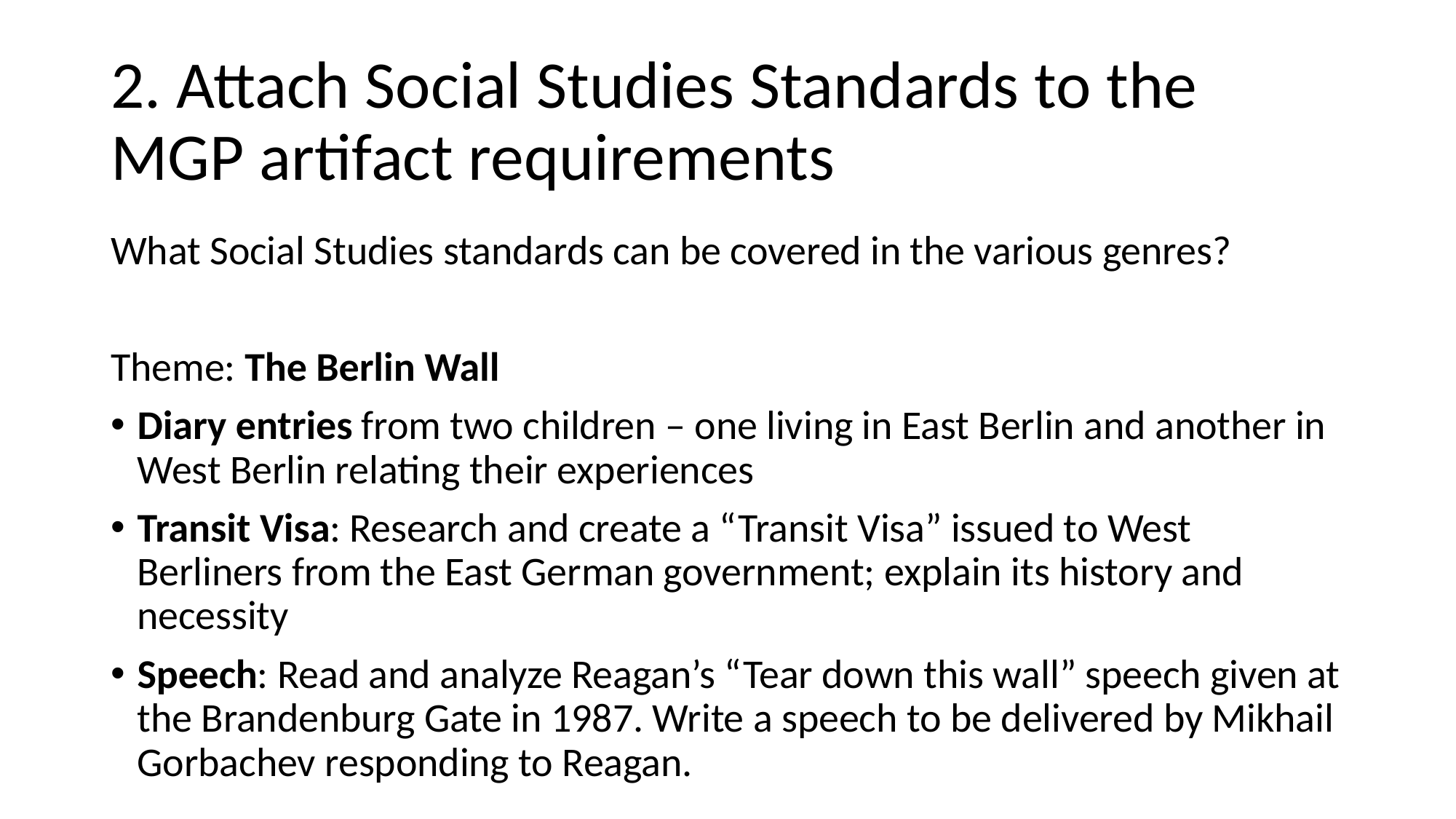

# 2. Attach Social Studies Standards to the MGP artifact requirements
What Social Studies standards can be covered in the various genres?

Theme: The Berlin Wall
Diary entries from two children – one living in East Berlin and another in West Berlin relating their experiences
Transit Visa: Research and create a “Transit Visa” issued to West Berliners from the East German government; explain its history and necessity
Speech: Read and analyze Reagan’s “Tear down this wall” speech given at the Brandenburg Gate in 1987. Write a speech to be delivered by Mikhail Gorbachev responding to Reagan.